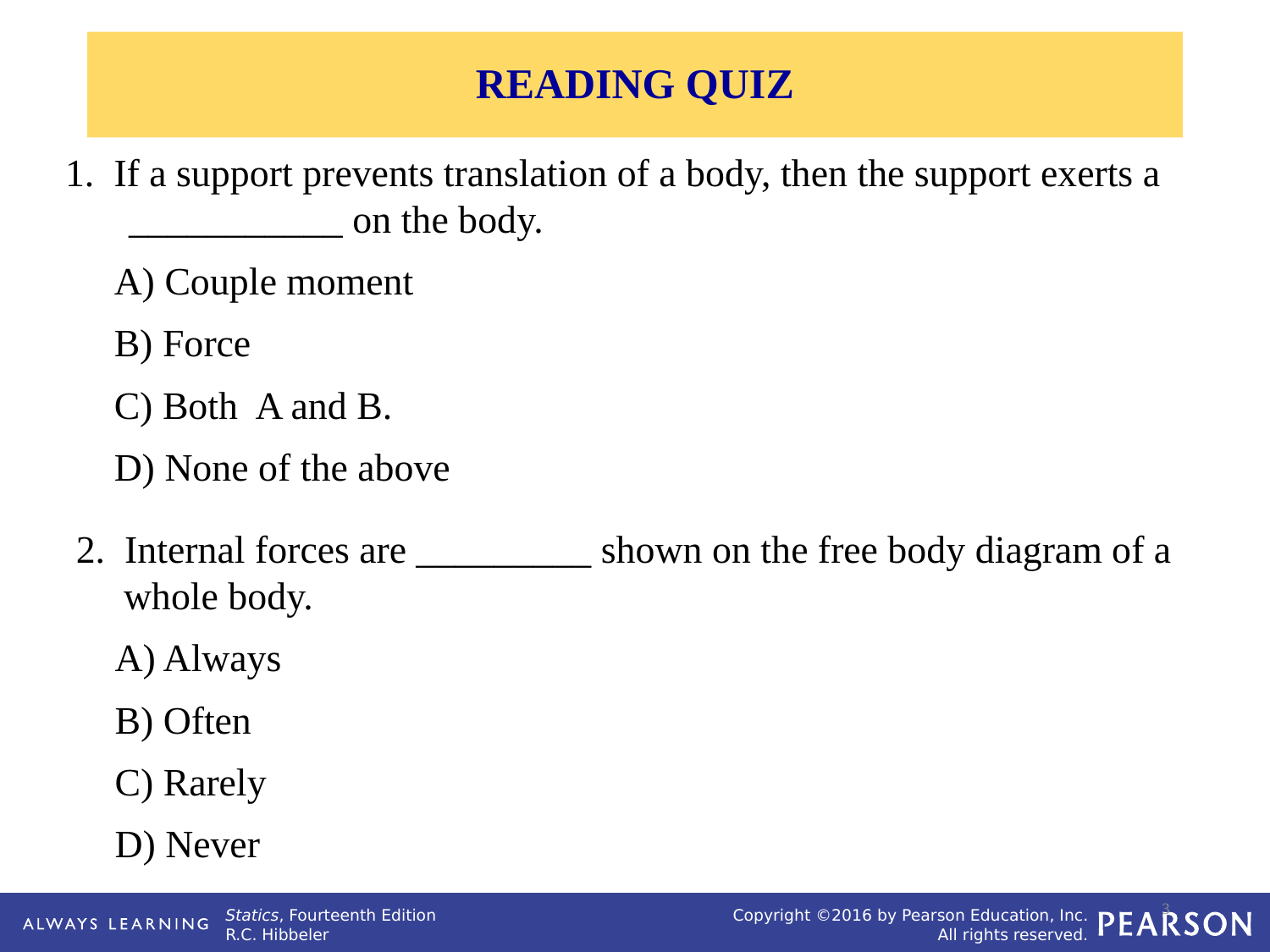

READING QUIZ
1.  If a support prevents translation of a body, then the support exerts a ___________ on the body.
     A) Couple moment
     B) Force
     C) Both  A and B.
     D) None of the above
2.  Internal forces are _________ shown on the free body diagram of a whole body.
    A) Always
    B) Often
    C) Rarely
    D) Never
3